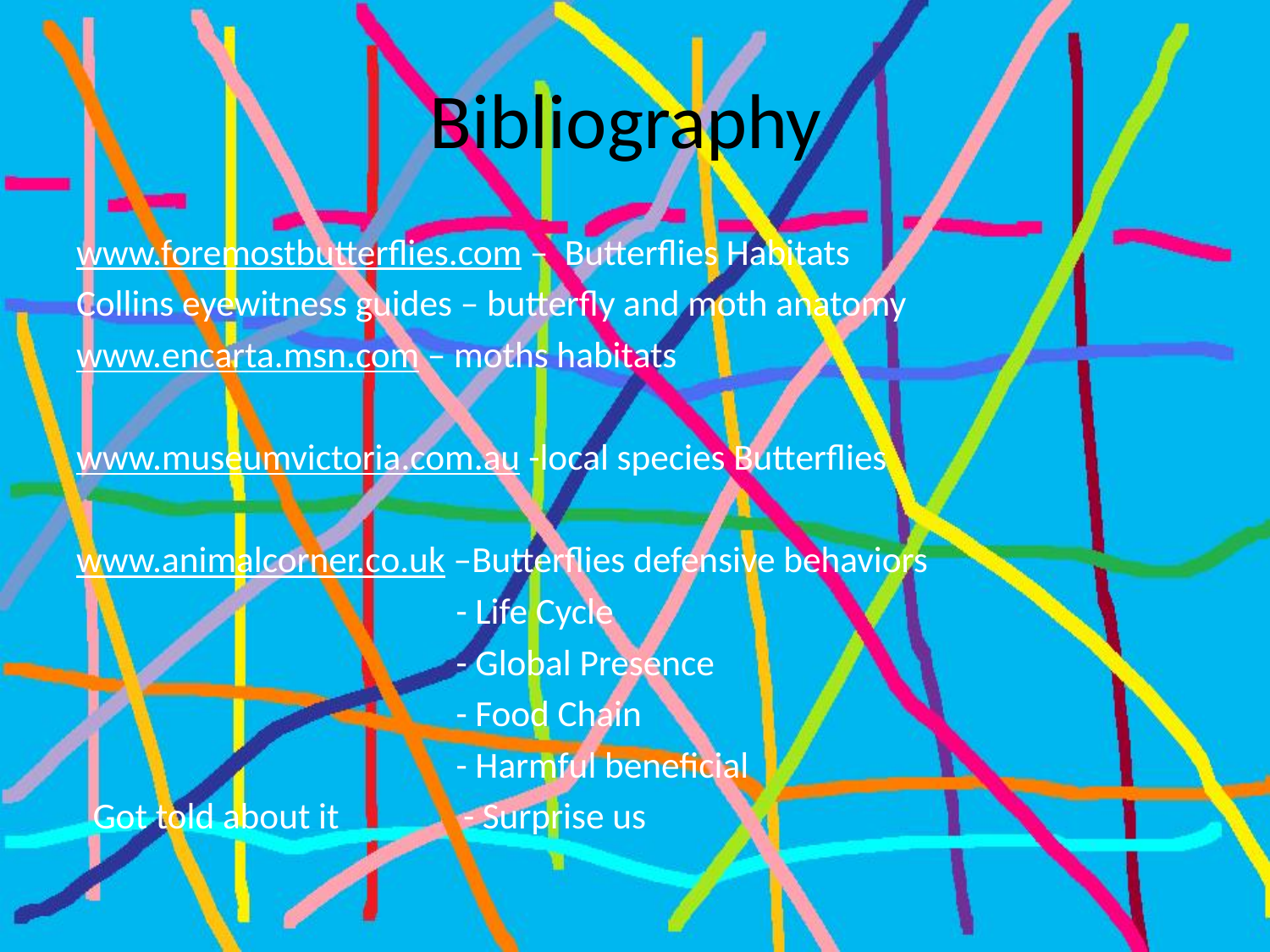

# Bibliography
www.foremostbutterflies.com –  Butterflies Habitats
Collins eyewitness guides – butterfly and moth anatomy
www.encarta.msn.com – moths habitats

www.museumvictoria.com.au -local species Butterflies

www.animalcorner.co.uk –Butterflies defensive behaviors
                                              - Life Cycle
                                              - Global Presence
                                              - Food Chain
                                              - Harmful beneficial
  Got told about it               - Surprise us